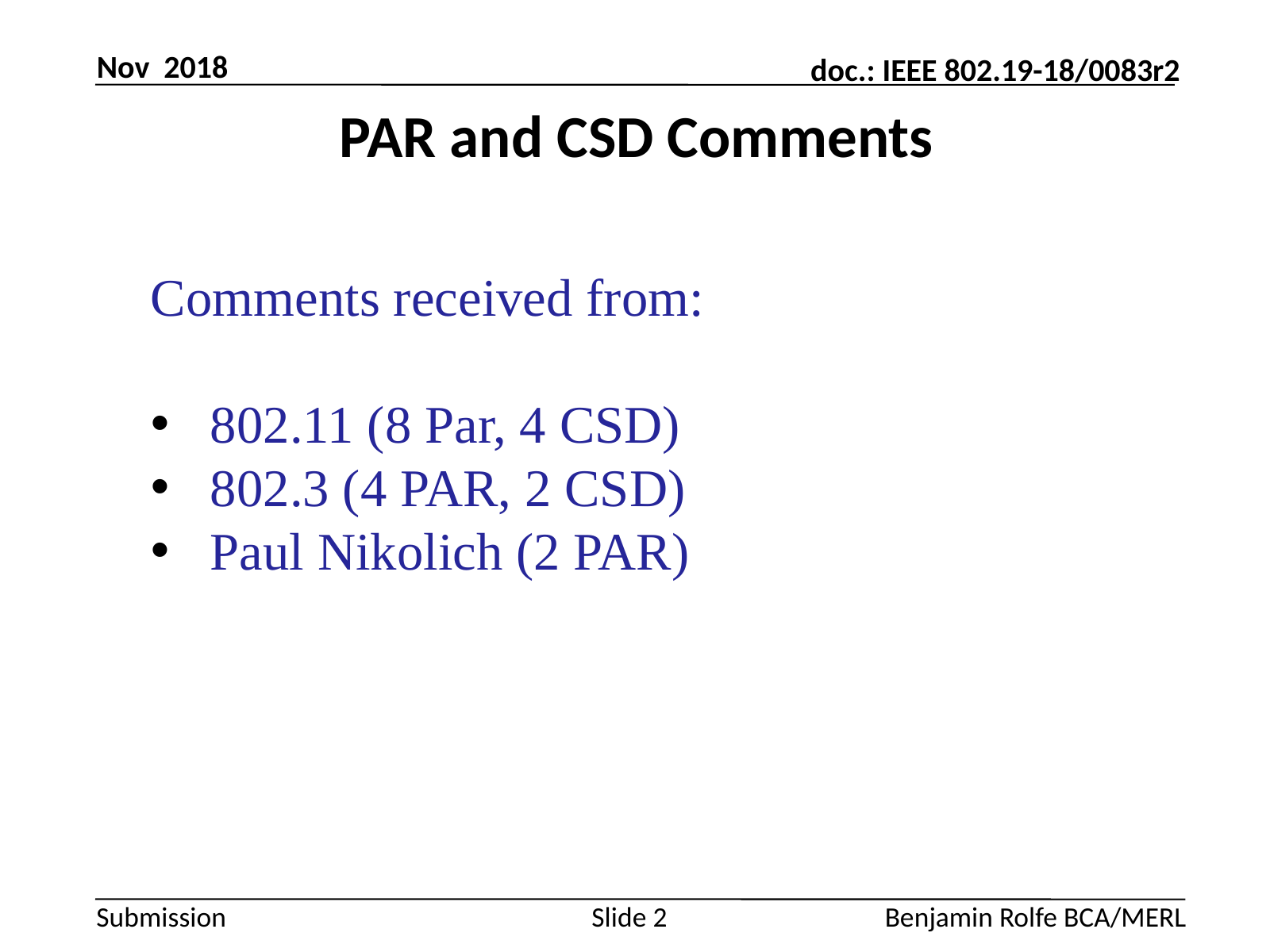

Nov  2018
# PAR and CSD Comments
Comments received from:

802.11 (8 Par, 4 CSD)
802.3 (4 PAR, 2 CSD)
Paul Nikolich (2 PAR)
Slide 2
Benjamin Rolfe BCA/MERL